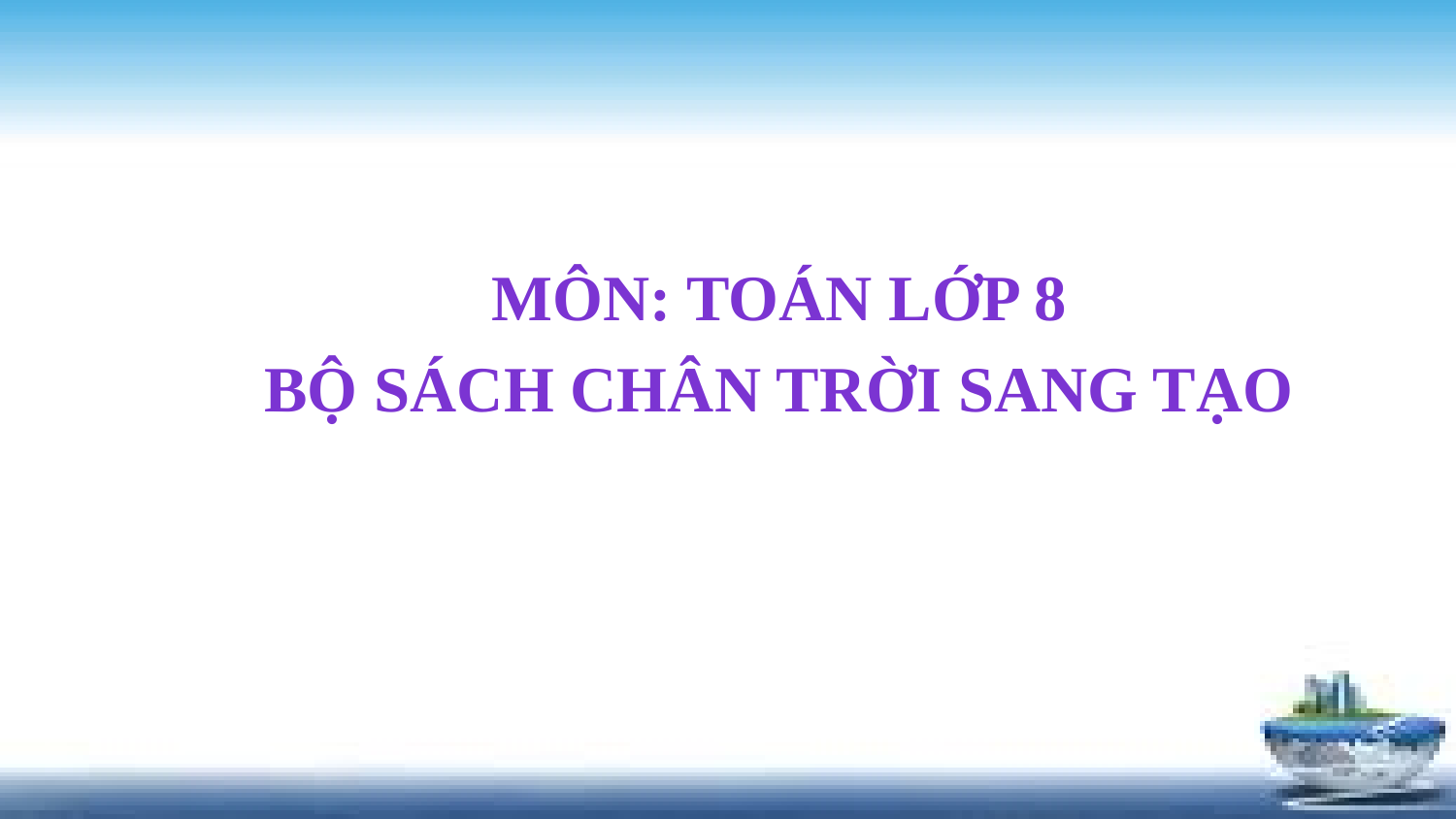

MÔN: toán lớp 8
Bộ sách chân trời sang tạo